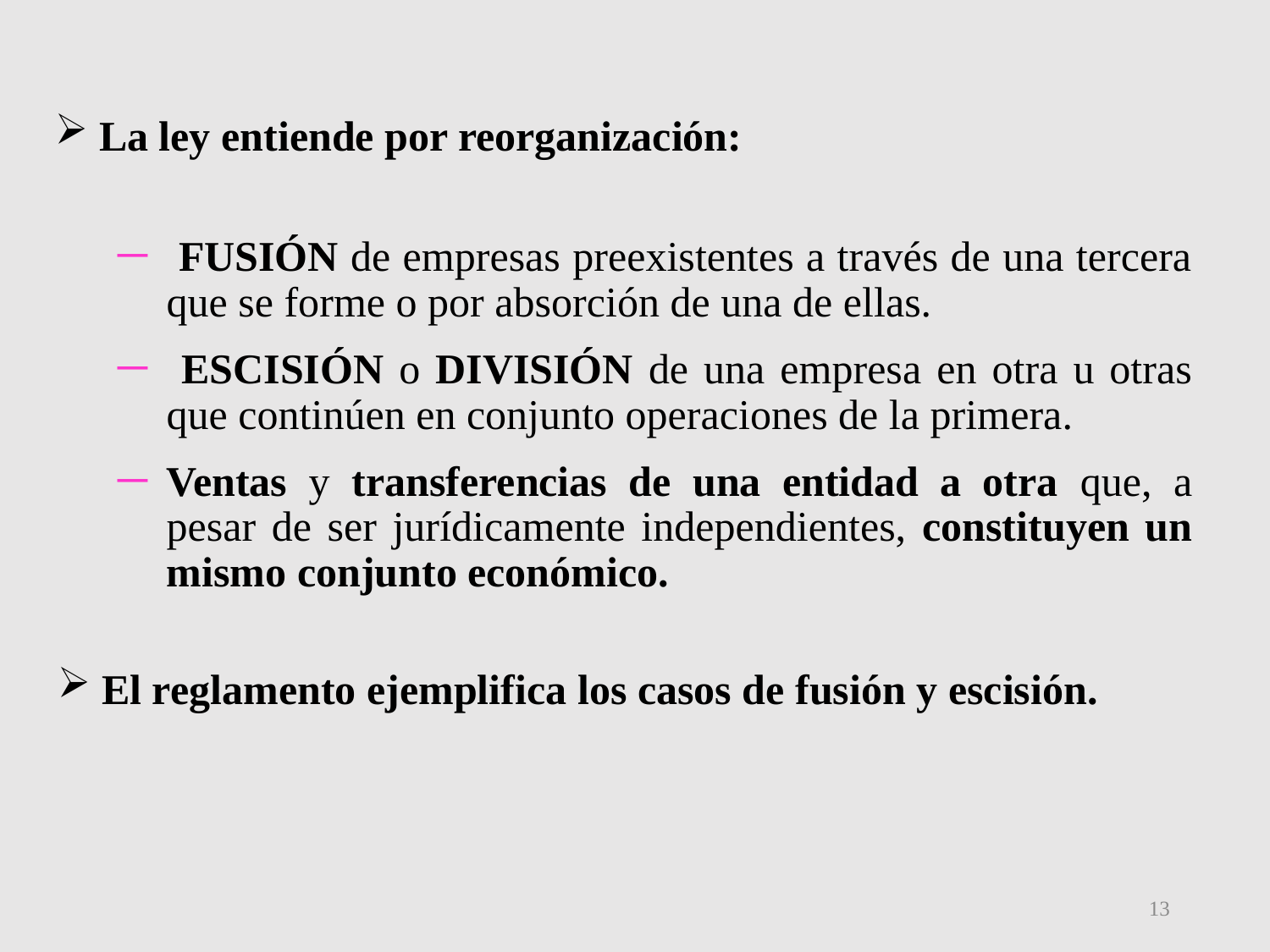

La ley entiende por reorganización:

 FUSIÓN de empresas preexistentes a través de una tercera que se forme o por absorción de una de ellas.
 ESCISIÓN o DIVISIÓN de una empresa en otra u otras que continúen en conjunto operaciones de la primera.
Ventas y transferencias de una entidad a otra que, a pesar de ser jurídicamente independientes, constituyen un mismo conjunto económico.
 El reglamento ejemplifica los casos de fusión y escisión.
13